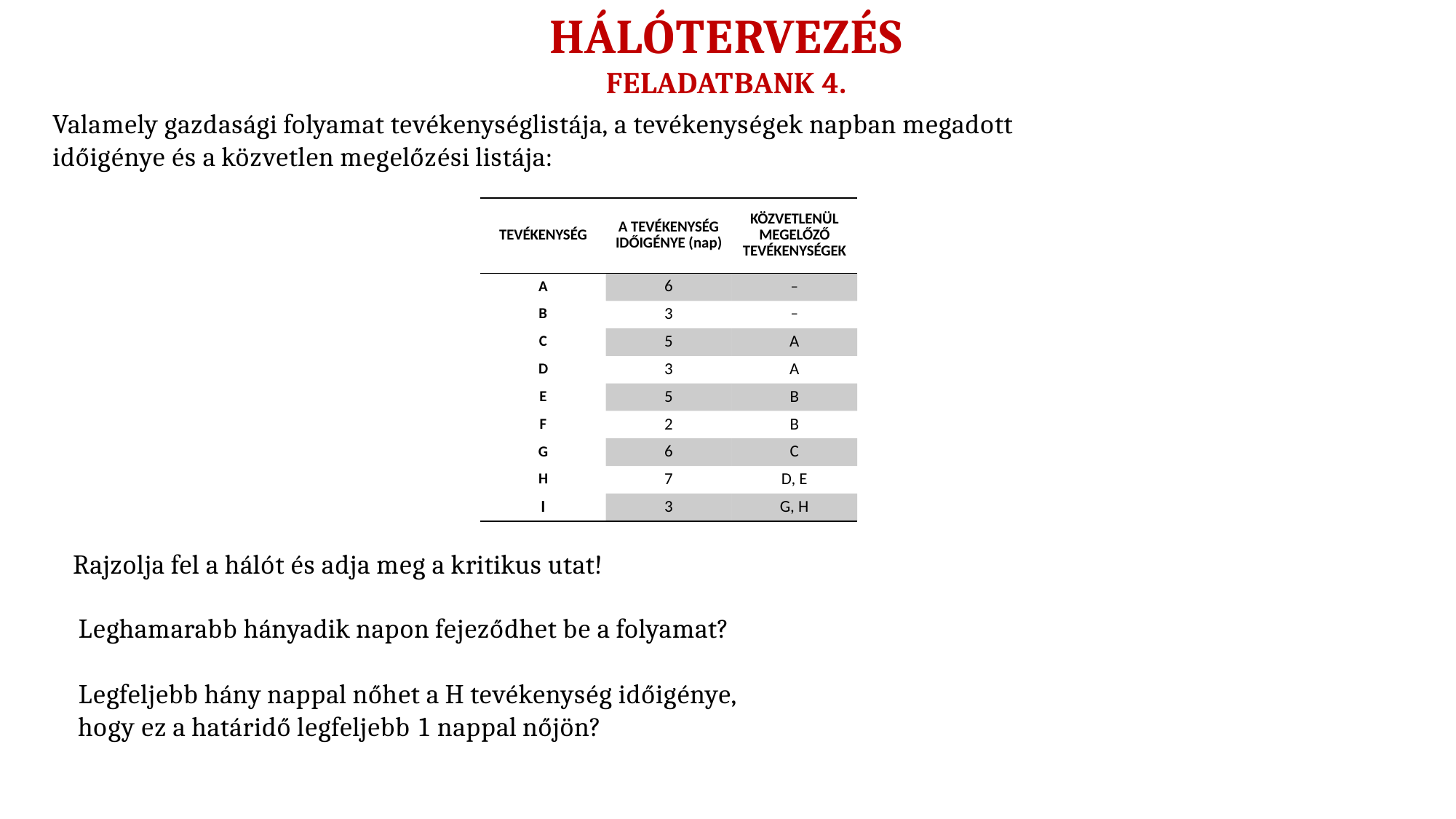

HÁLÓTERVEZÉS
FELADATBANK 4.
Valamely gazdasági folyamat tevékenységlistája, a tevékenységek napban megadott időigénye és a közvetlen megelőzési listája:
| TEVÉKENYSÉG | A TEVÉKENYSÉG IDŐIGÉNYE (nap) | KÖZVETLENÜL MEGELŐZŐ TEVÉKENYSÉGEK |
| --- | --- | --- |
| A | 6 | – |
| B | 3 | – |
| C | 5 | A |
| D | 3 | A |
| E | 5 | B |
| F | 2 | B |
| G | 6 | C |
| H | 7 | D, E |
| I | 3 | G, H |
Rajzolja fel a hálót és adja meg a kritikus utat!
Leghamarabb hányadik napon fejeződhet be a folyamat?

Legfeljebb hány nappal nőhet a H tevékenység időigénye,
hogy ez a határidő legfeljebb 1 nappal nőjön?